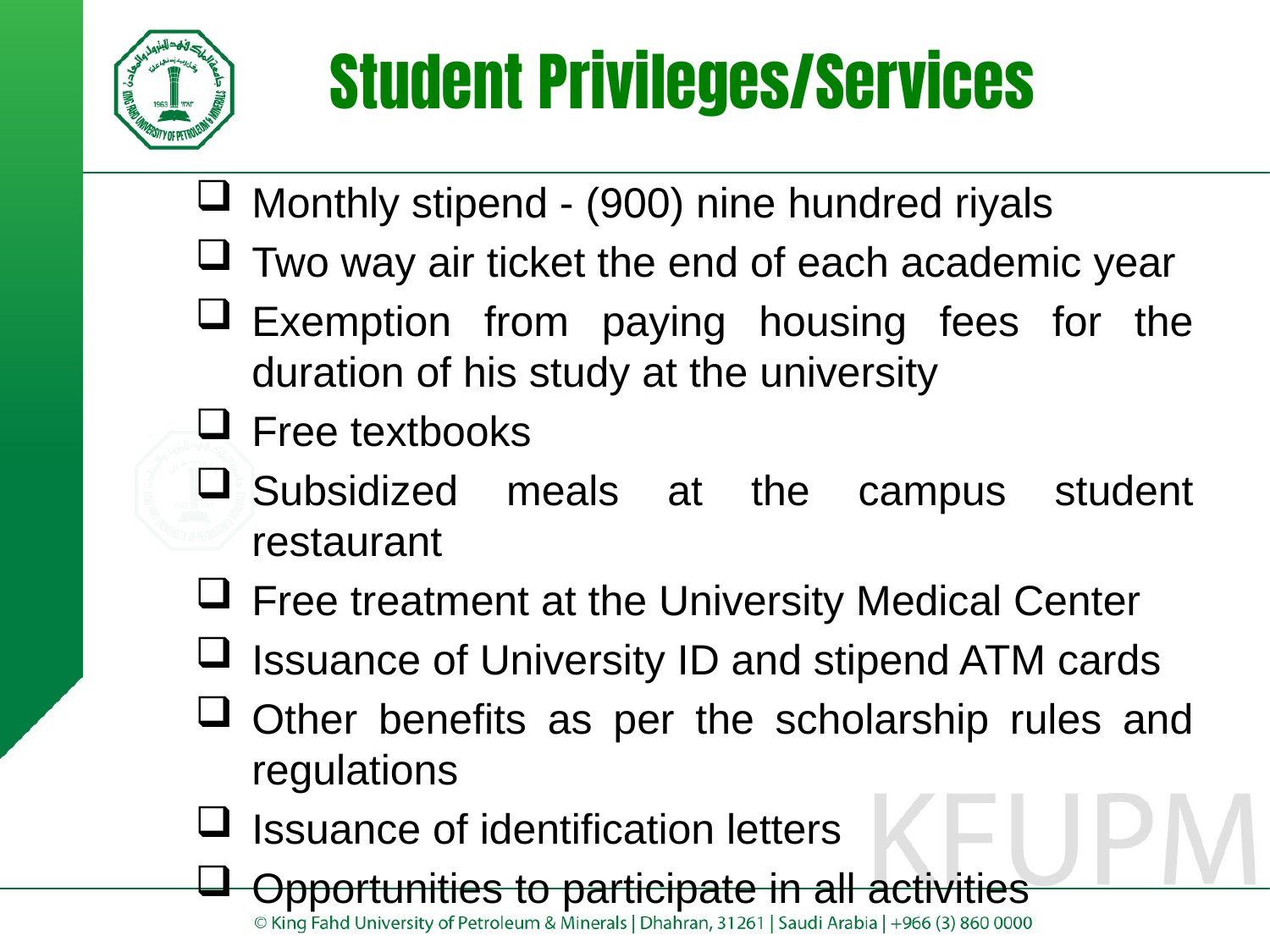

# Student Privileges/Services
Monthly stipend - (900) nine hundred riyals
Two way air ticket the end of each academic year
Exemption from paying housing fees for the duration of his study at the university
Free textbooks
Subsidized meals at the campus student restaurant
Free treatment at the University Medical Center
Issuance of University ID and stipend ATM cards
Other benefits as per the scholarship rules and regulations
Issuance of identification letters
Opportunities to participate in all activities